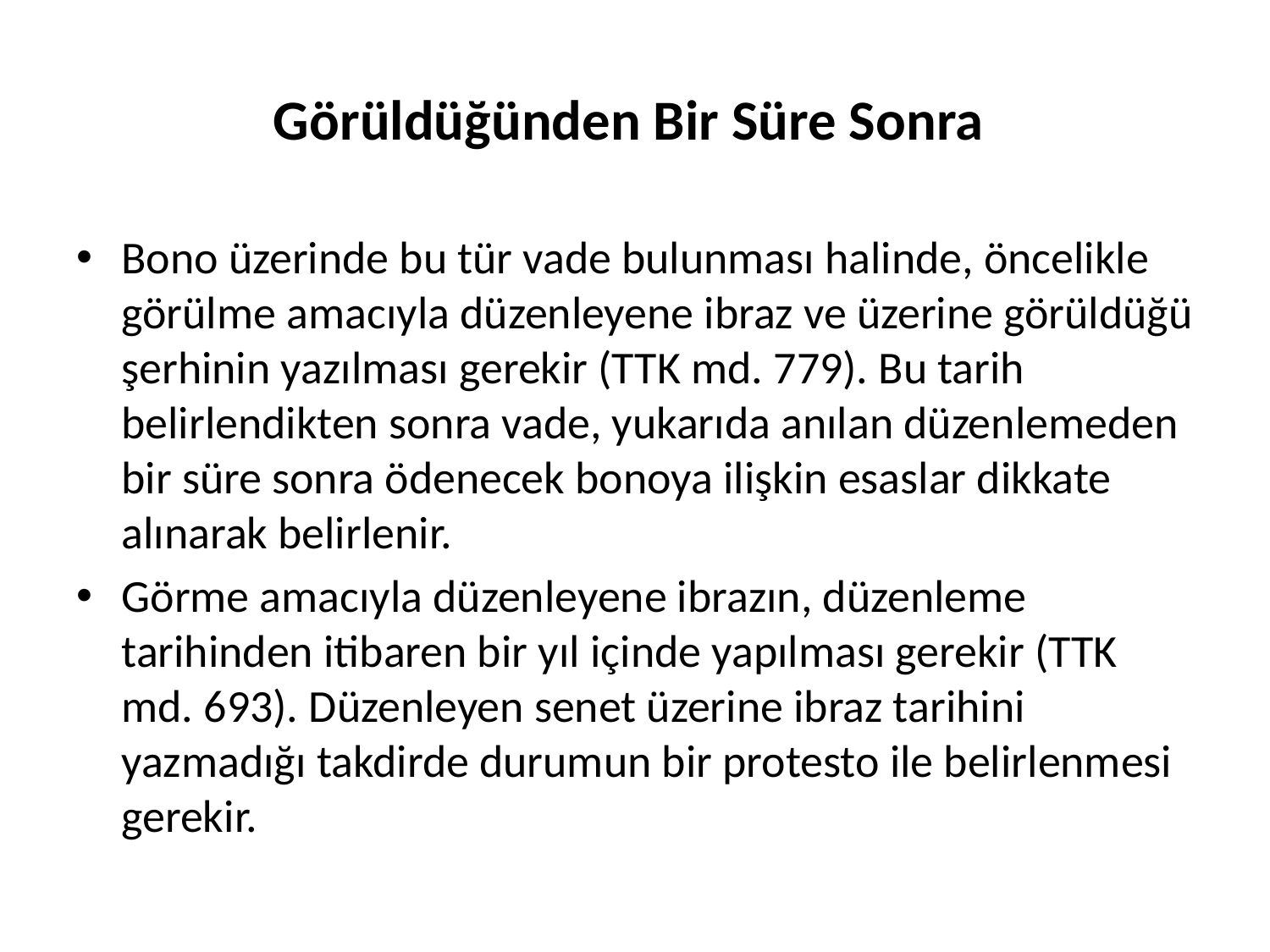

# Görüldüğünden Bir Süre Sonra
Bono üzerinde bu tür vade bulunması halinde, öncelikle görülme amacıyla düzenleyene ibraz ve üzerine görüldüğü şerhinin yazılması gerekir (TTK md. 779). Bu tarih belirlendikten sonra vade, yukarıda anılan düzenlemeden bir süre sonra ödenecek bonoya ilişkin esaslar dikkate alınarak belirlenir.
Görme amacıyla düzenleyene ibrazın, düzenleme tarihinden itibaren bir yıl içinde yapılması gerekir (TTK md. 693). Düzenleyen senet üzerine ibraz tarihini yazmadığı takdirde durumun bir protesto ile belirlenmesi gerekir.